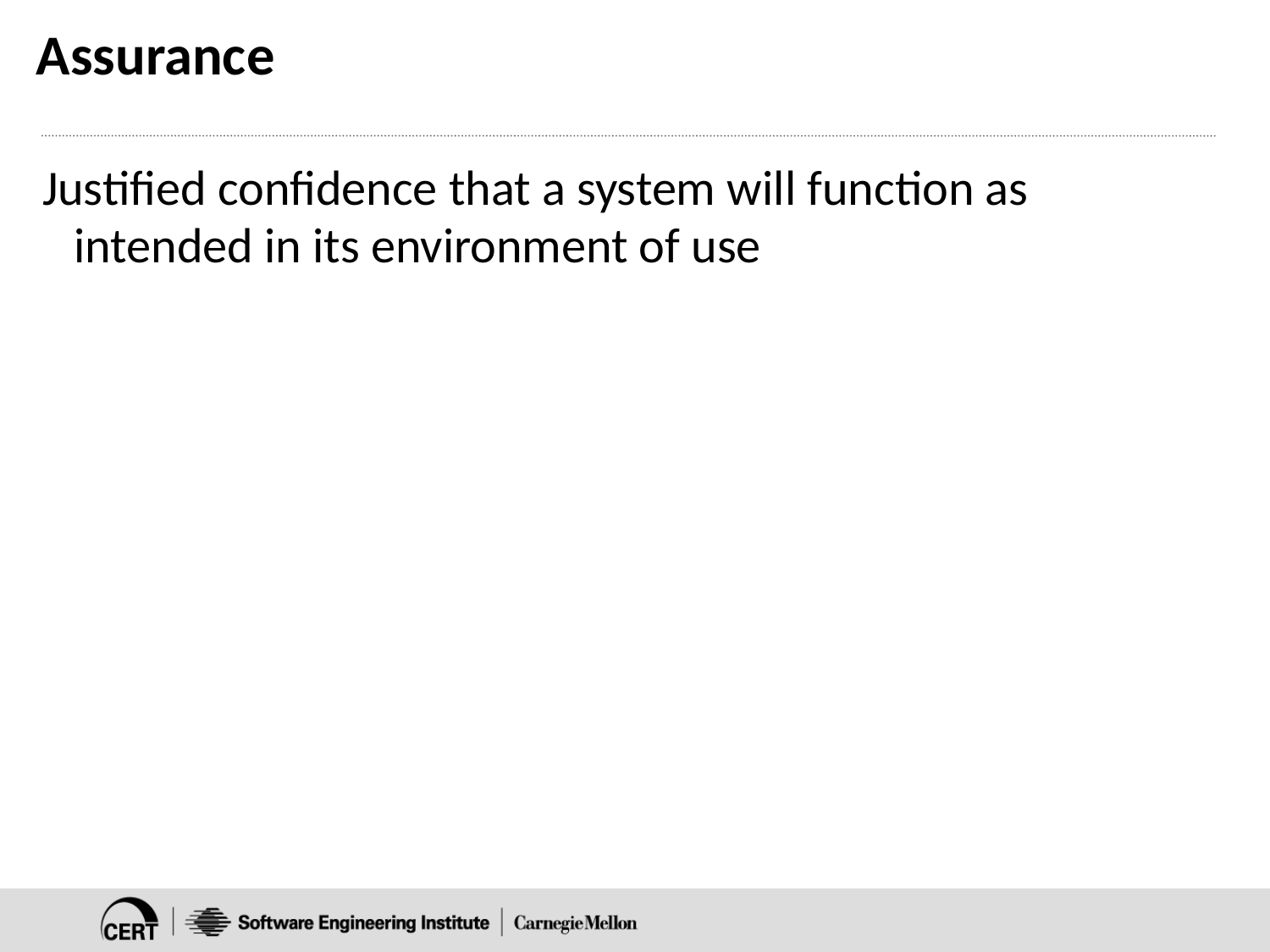

# Assurance
Justified confidence that a system will function as intended in its environment of use